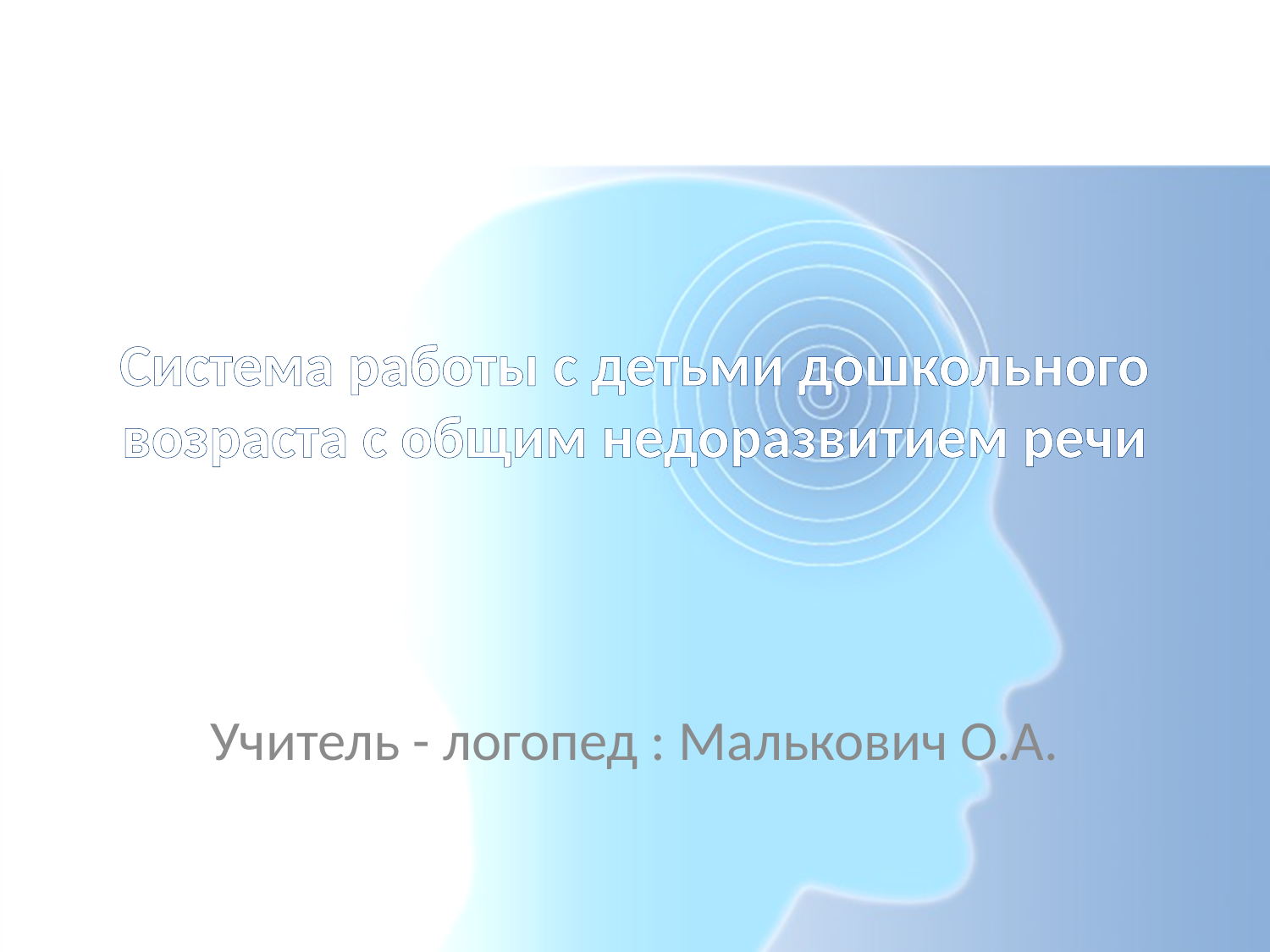

# Система работы с детьми дошкольного возраста с общим недоразвитием речи

Учитель - логопед : Малькович О.А.